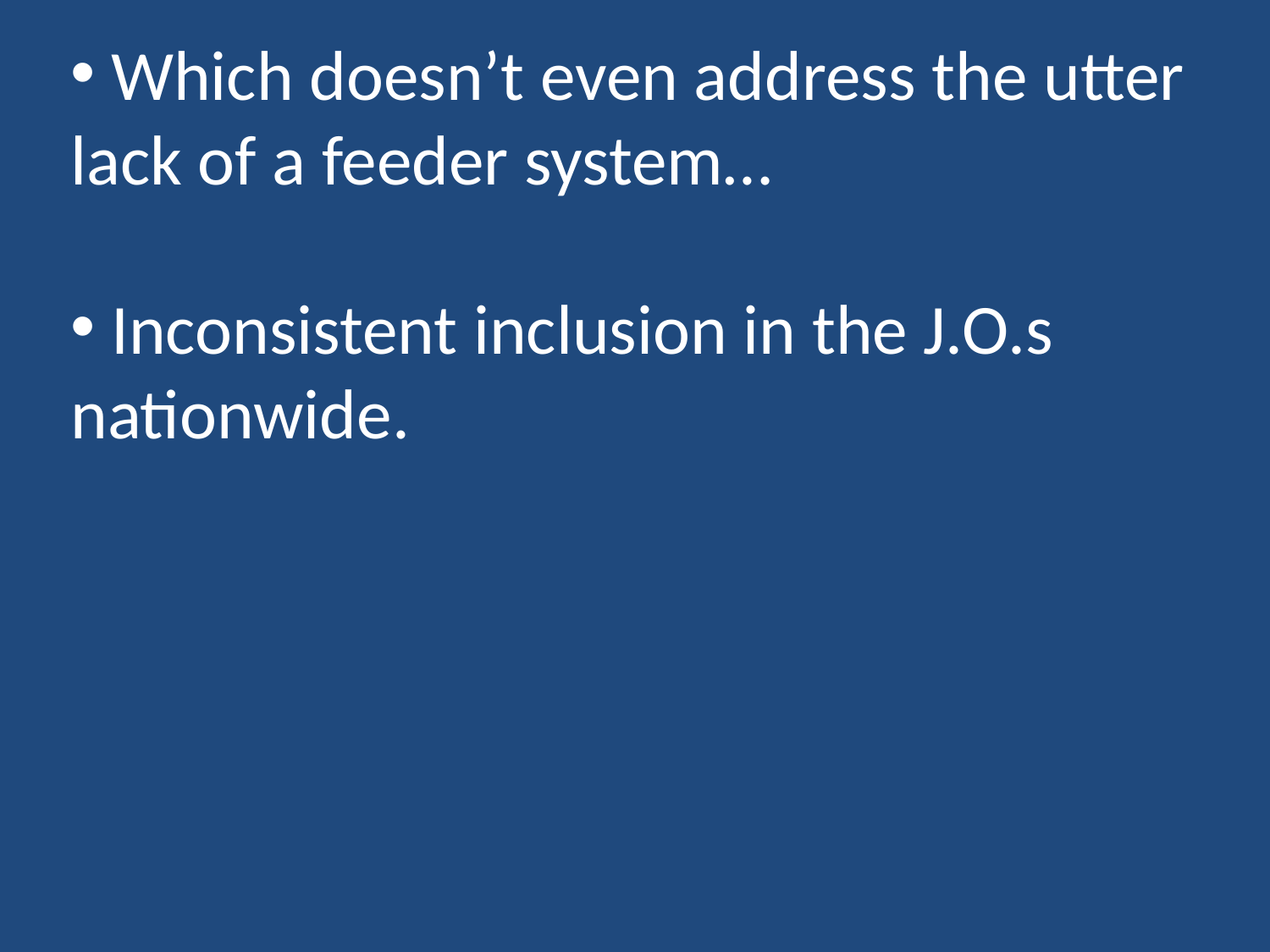

Which doesn’t even address the utter lack of a feeder system…

 Inconsistent inclusion in the J.O.s nationwide.